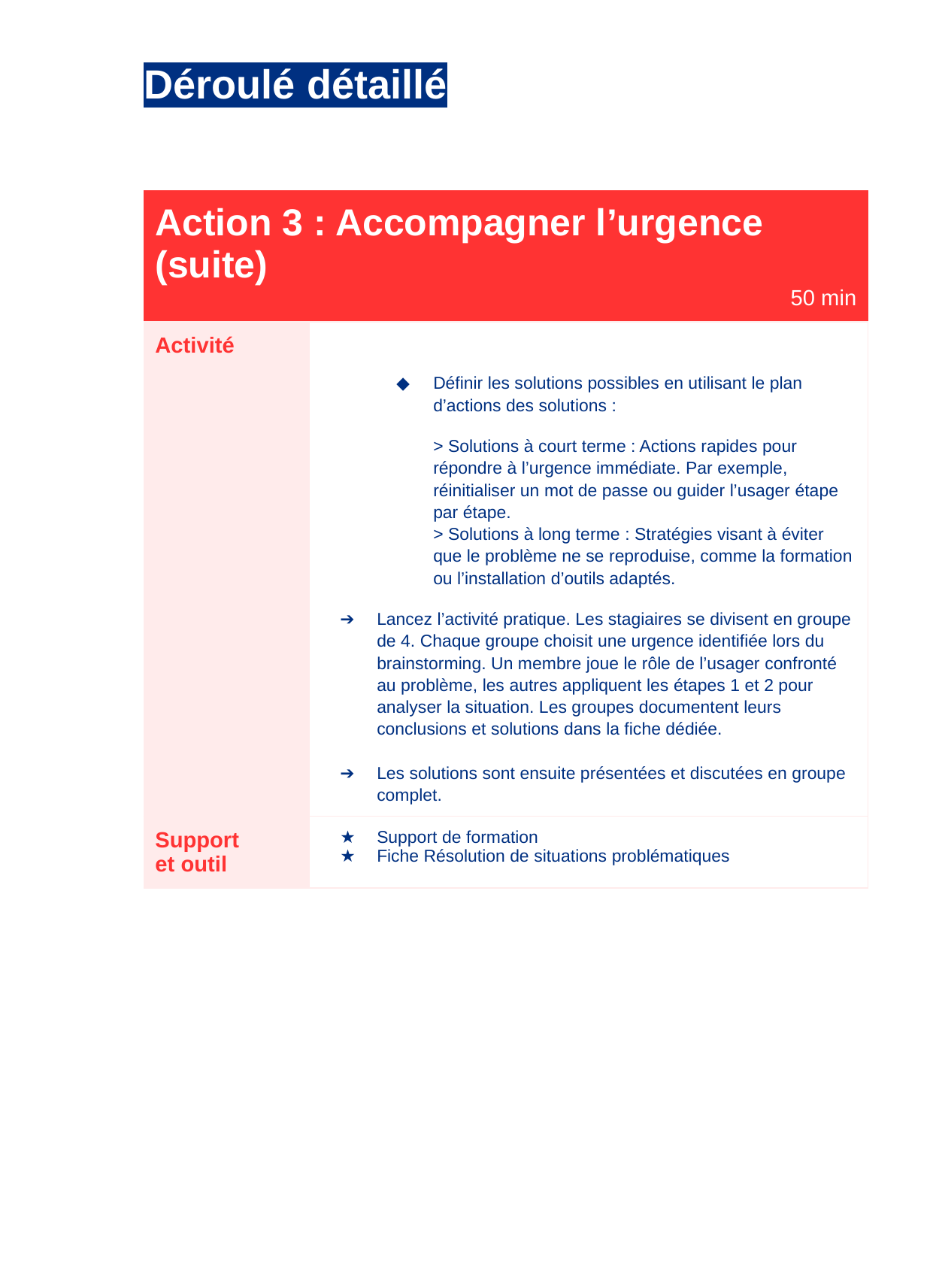

Déroulé détaillé
| Action 3 : Accompagner l’urgence (suite) 50 min |  |
| --- | --- |
| Activité | Définir les solutions possibles en utilisant le plan d’actions des solutions : > Solutions à court terme : Actions rapides pour répondre à l’urgence immédiate. Par exemple, réinitialiser un mot de passe ou guider l’usager étape par étape. > Solutions à long terme : Stratégies visant à éviter que le problème ne se reproduise, comme la formation ou l’installation d’outils adaptés. Lancez l’activité pratique. Les stagiaires se divisent en groupe de 4. Chaque groupe choisit une urgence identifiée lors du brainstorming. Un membre joue le rôle de l’usager confronté au problème, les autres appliquent les étapes 1 et 2 pour analyser la situation. Les groupes documentent leurs conclusions et solutions dans la fiche dédiée. Les solutions sont ensuite présentées et discutées en groupe complet. |
| Support et outil | Support de formation Fiche Résolution de situations problématiques |